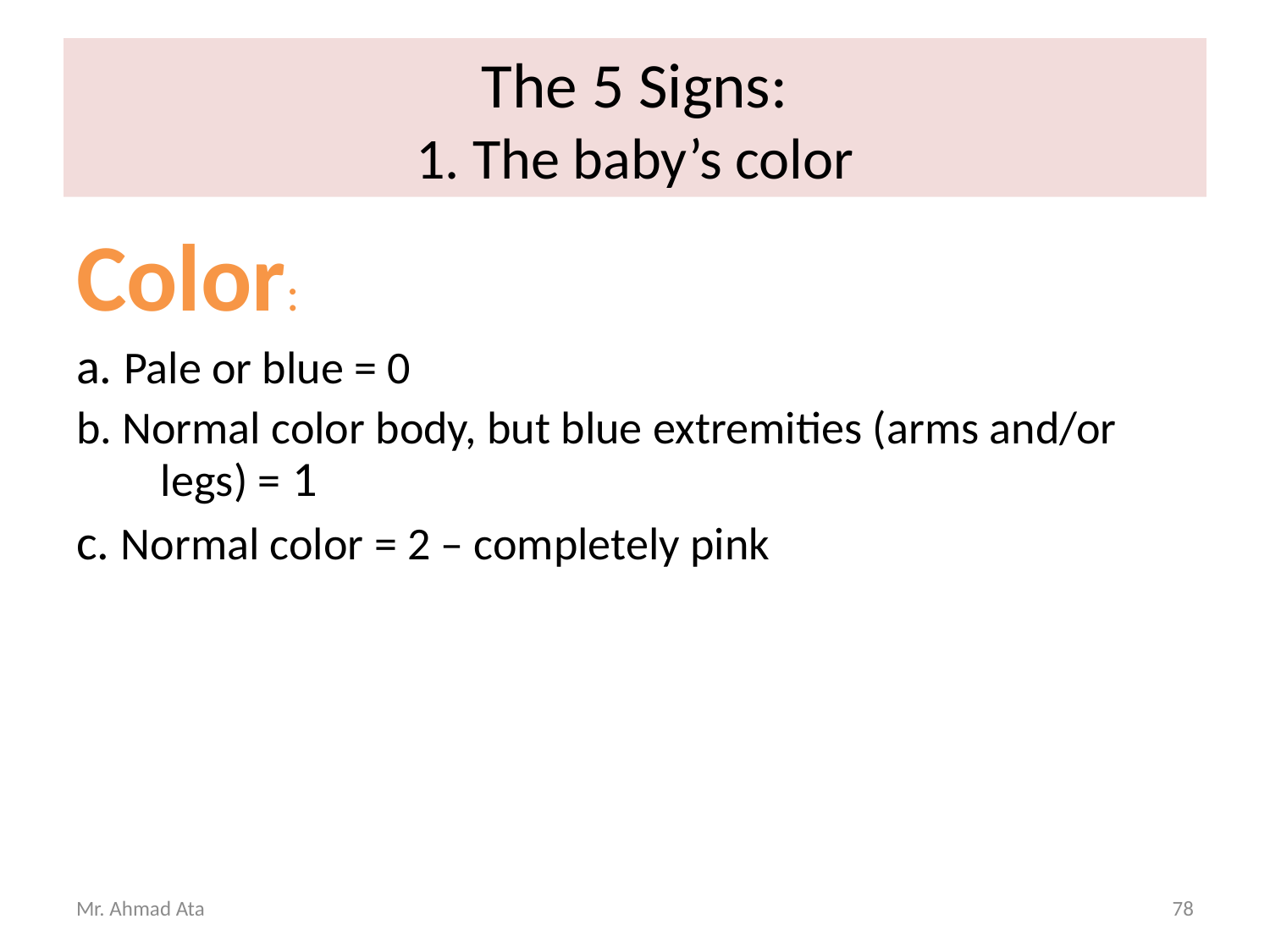

# The 5 Signs: 1. The baby’s color
Color:
a. Pale or blue = 0
b. Normal color body, but blue extremities (arms and/or legs) = 1
c. Normal color = 2 – completely pink

Mr. Ahmad Ata
78